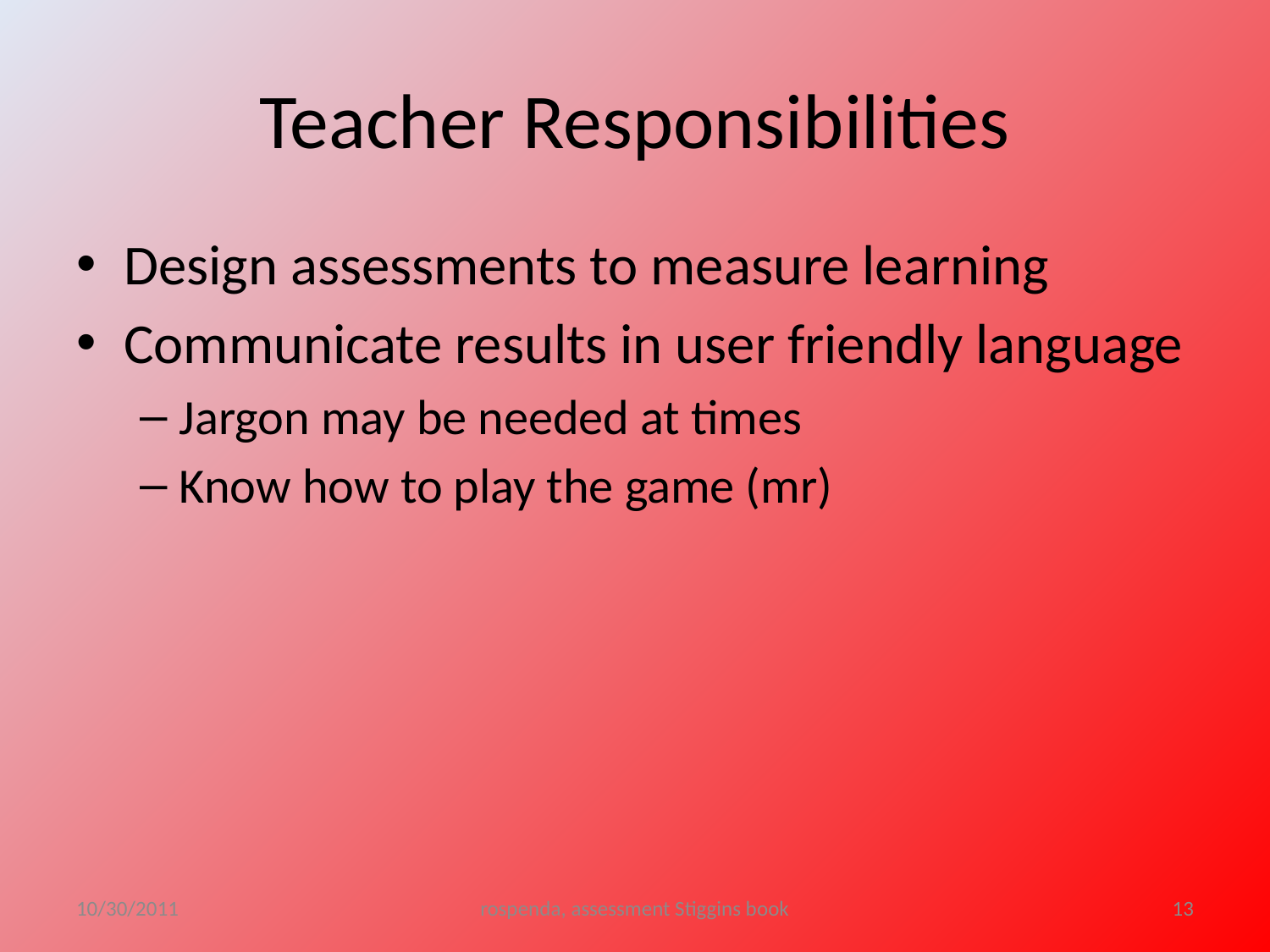

# Teacher Responsibilities
Design assessments to measure learning
Communicate results in user friendly language
Jargon may be needed at times
Know how to play the game (mr)
10/30/2011
rospenda, assessment Stiggins book
13